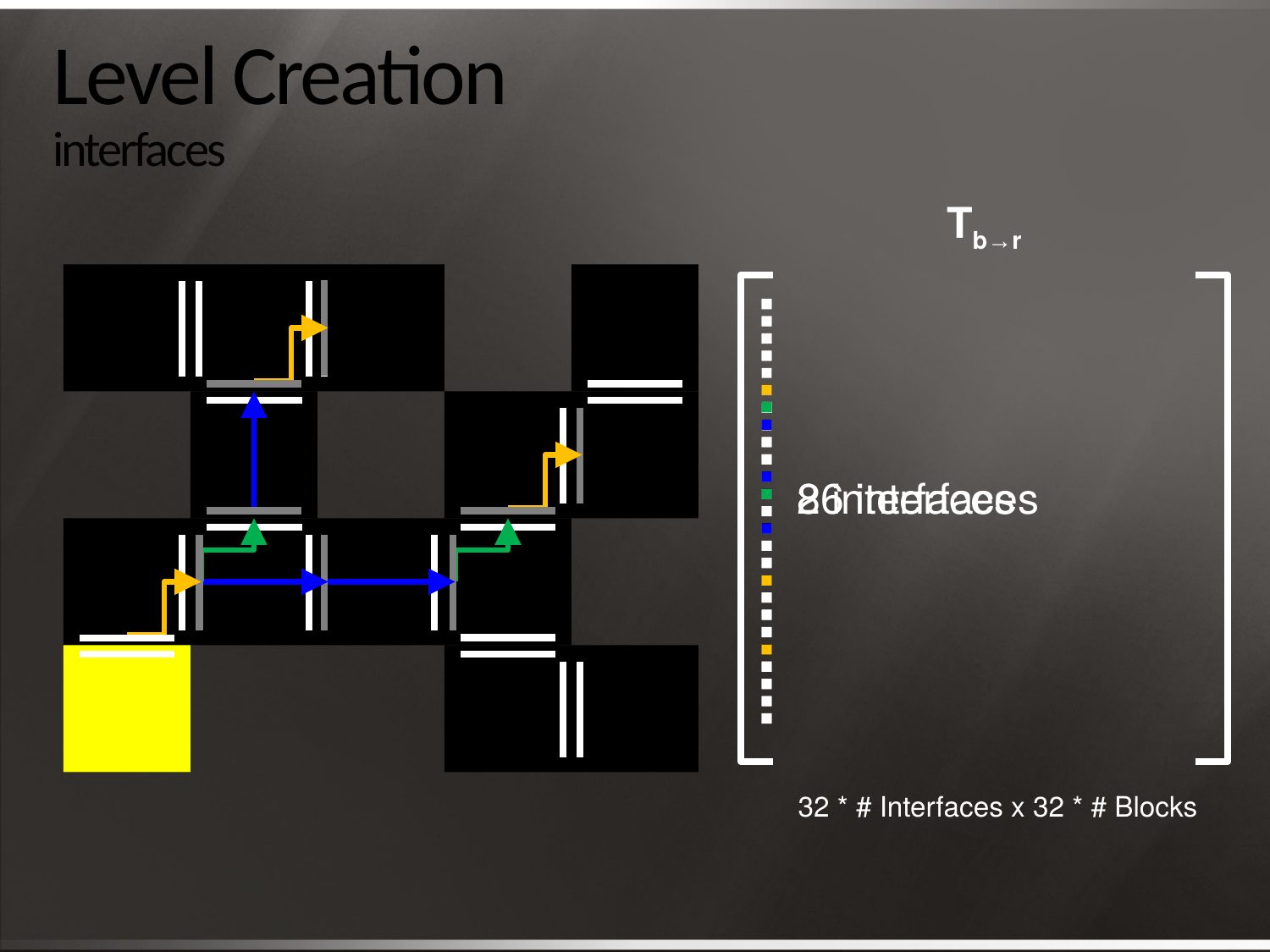

# Level Creation interfaces
Tb→r

26 interfaces
8 interfaces

32 * # Interfaces x 32 * # Blocks